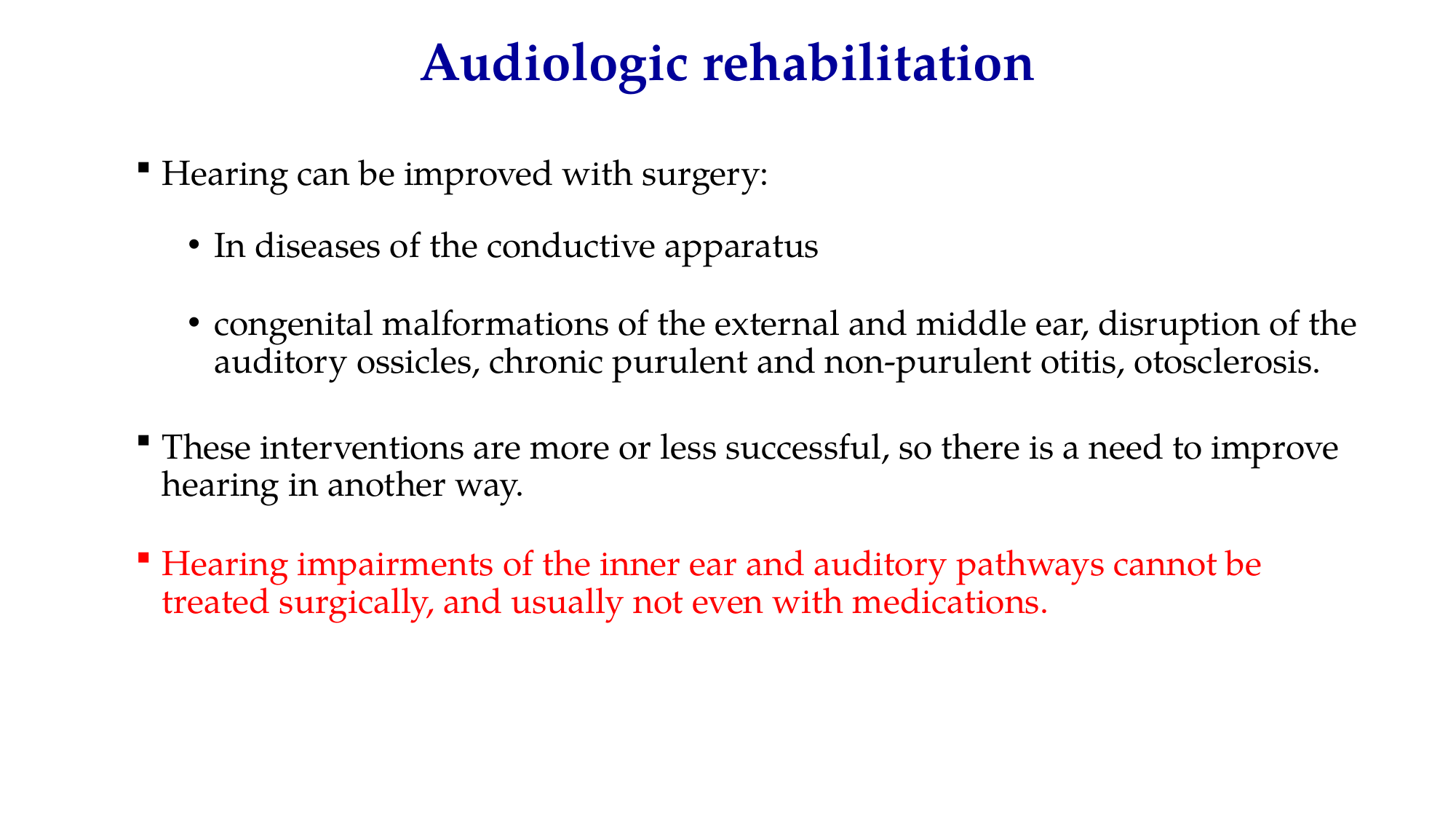

Audiologic rehabilitation
Hearing can be improved with surgery:

In diseases of the conductive apparatus

congenital malformations of the external and middle ear, disruption of the auditory ossicles, chronic purulent and non-purulent otitis, otosclerosis.

These interventions are more or less successful, so there is a need to improve hearing in another way.

Hearing impairments of the inner ear and auditory pathways cannot be treated surgically, and usually not even with medications.